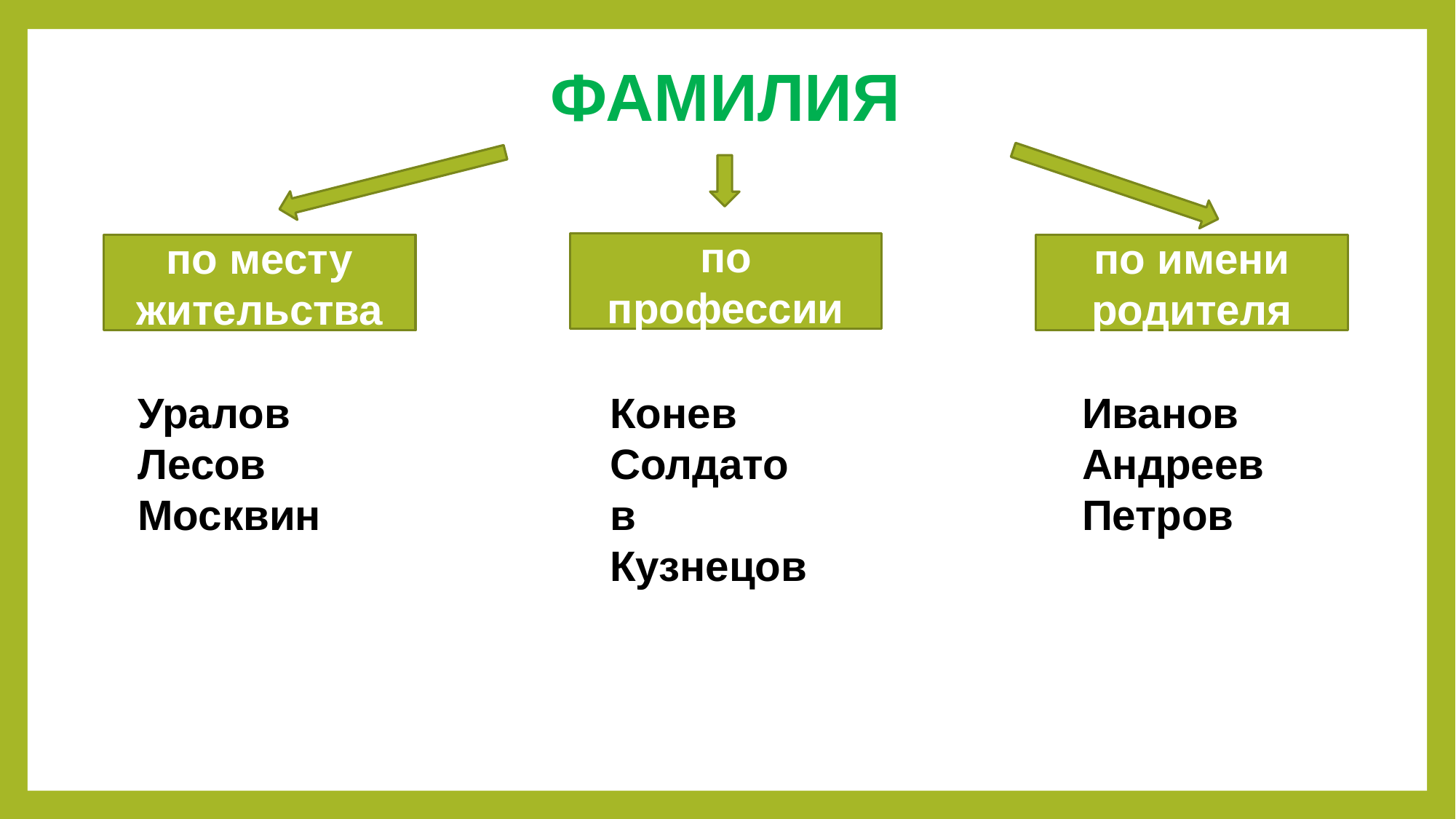

# ФАМИЛИЯ

по профессии
по месту жительства
по имени родителя
Иванов
Андреев
Петров
Уралов
Лесов
Москвин
Конев
Солдатов
Кузнецов